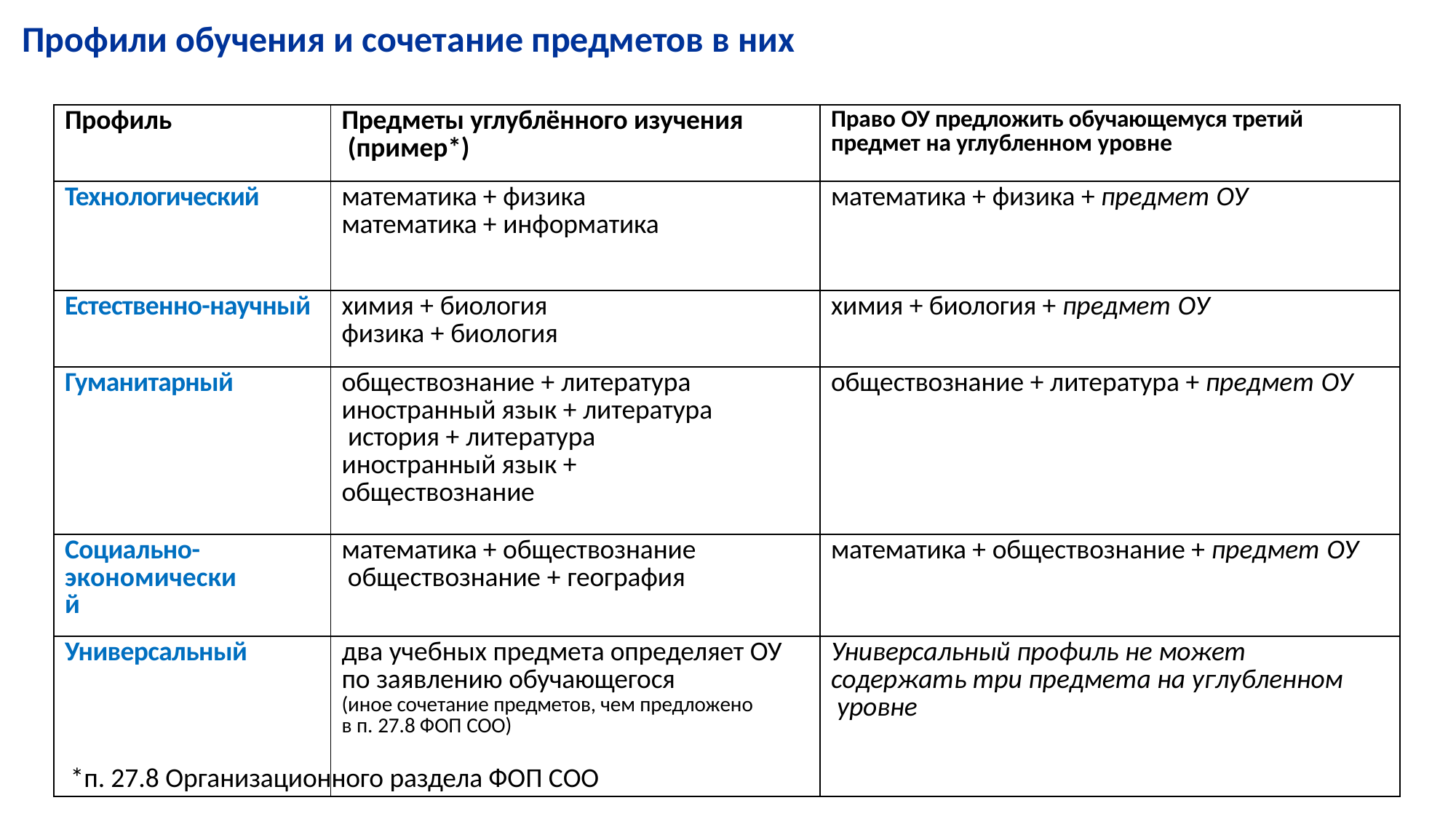

# Профили обучения и сочетание предметов в них
| Профиль | Предметы углублённого изучения (пример\*) | Право ОУ предложить обучающемуся третий предмет на углубленном уровне |
| --- | --- | --- |
| Технологический | математика + физика математика + информатика | математика + физика + предмет ОУ |
| Естественно-научный | химия + биология физика + биология | химия + биология + предмет ОУ |
| Гуманитарный | обществознание + литература иностранный язык + литература история + литература иностранный язык + обществознание | обществознание + литература + предмет ОУ |
| Социально- экономический | математика + обществознание обществознание + география | математика + обществознание + предмет ОУ |
| Универсальный | два учебных предмета определяет ОУ по заявлению обучающегося (иное сочетание предметов, чем предложено в п. 27.8 ФОП СОО) | Универсальный профиль не может содержать три предмета на углубленном уровне |
*п. 27.8 Организационного раздела ФОП СОО